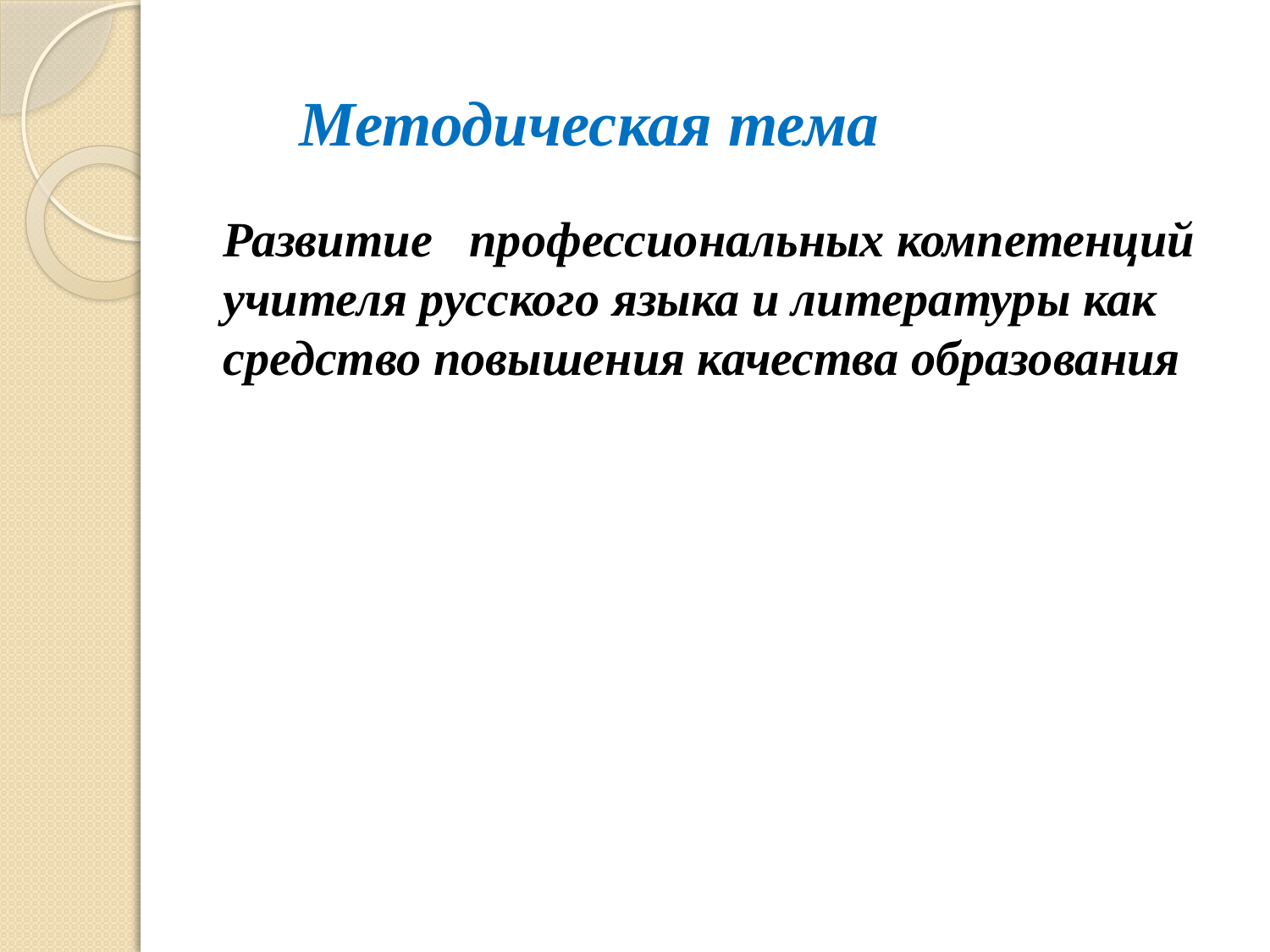

# Методическая тема
Развитие   профессиональных компетенций учителя русского языка и литературы как средство повышения качества образования